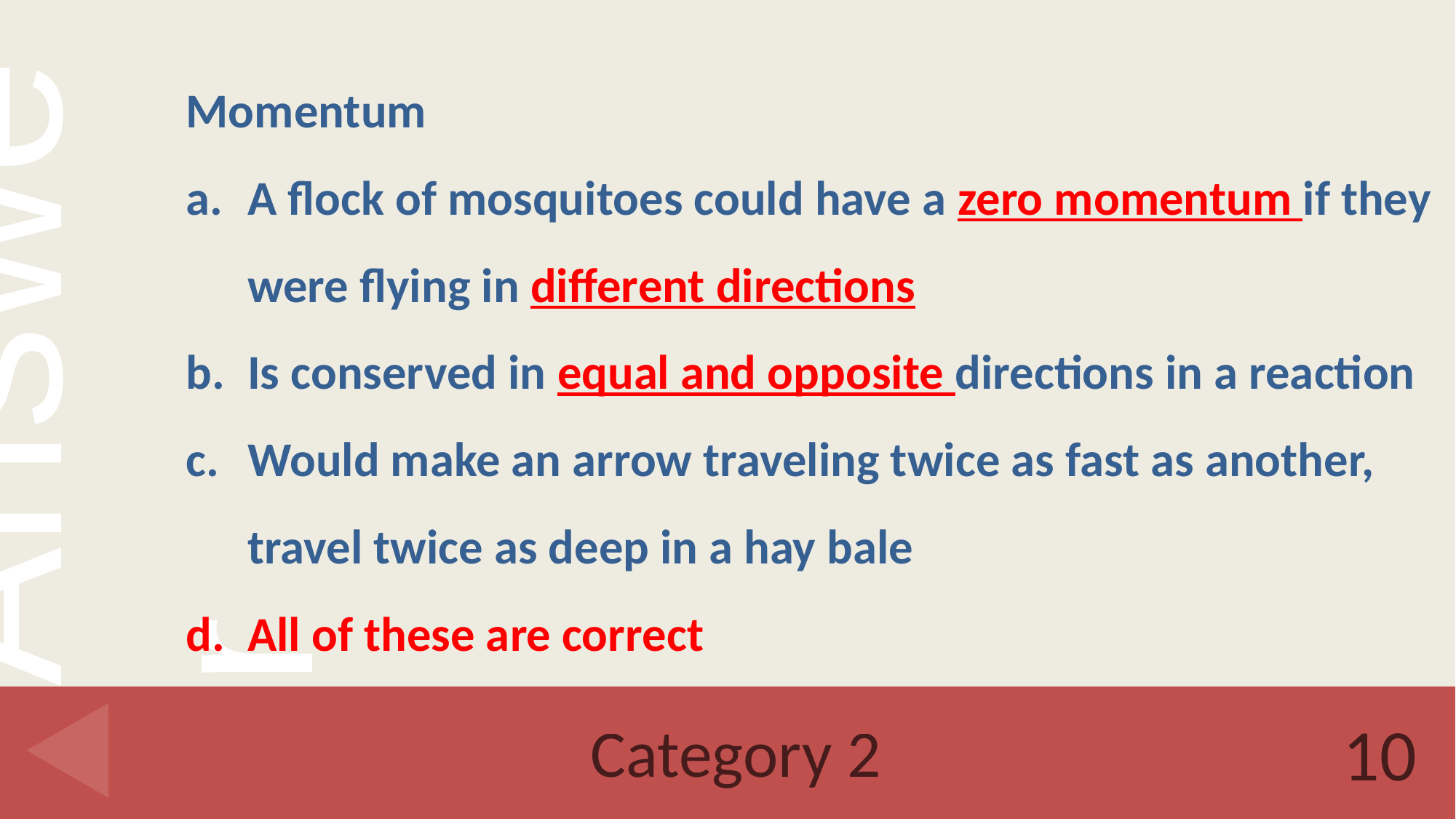

Momentum
A flock of mosquitoes could have a zero momentum if they were flying in different directions
Is conserved in equal and opposite directions in a reaction
Would make an arrow traveling twice as fast as another, travel twice as deep in a hay bale
All of these are correct
# Category 2
10